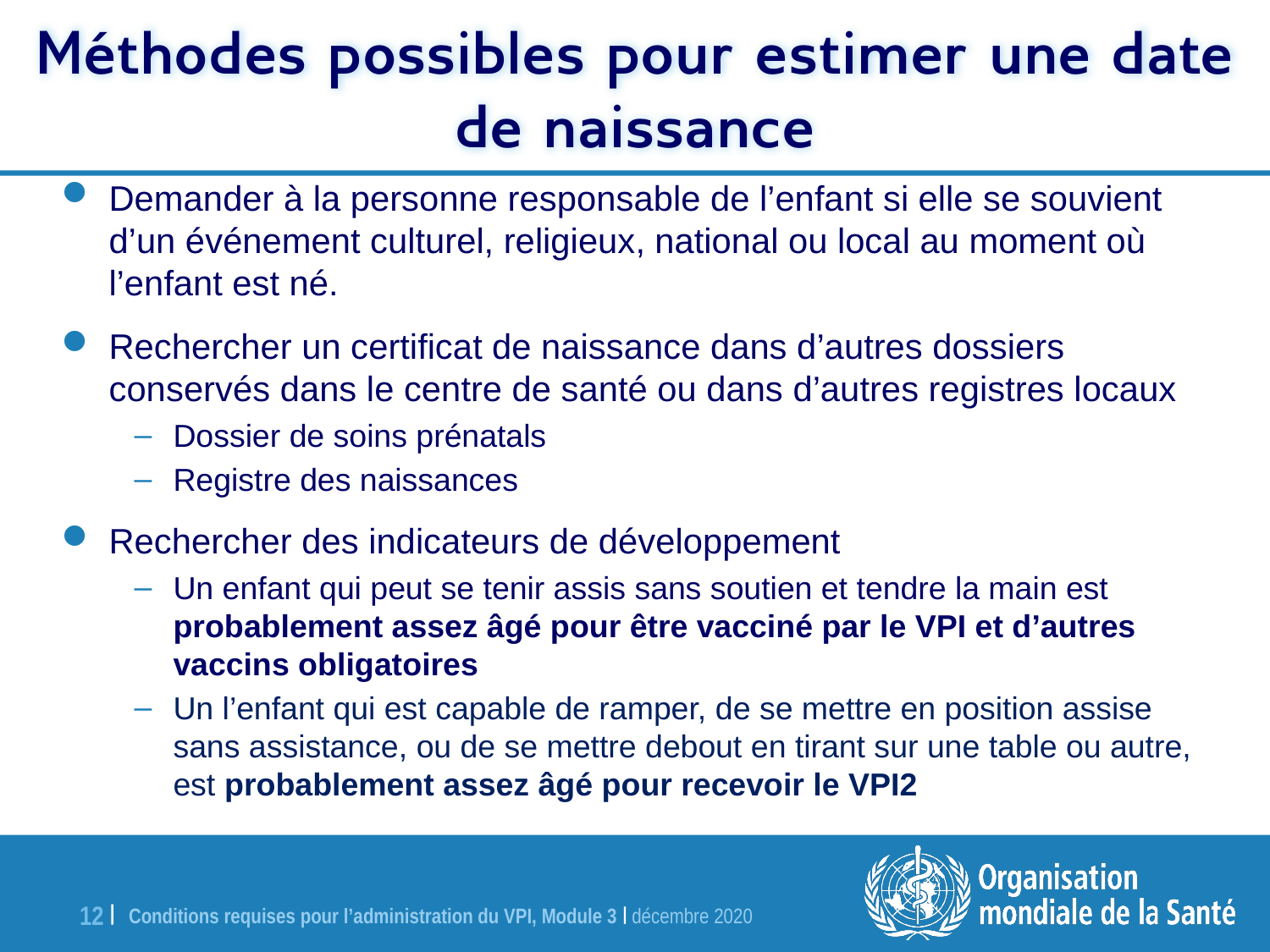

Méthodes possibles pour estimer une date de naissance
Demander à la personne responsable de l’enfant si elle se souvient d’un événement culturel, religieux, national ou local au moment où l’enfant est né.
Rechercher un certificat de naissance dans d’autres dossiers conservés dans le centre de santé ou dans d’autres registres locaux
Dossier de soins prénatals
Registre des naissances
Rechercher des indicateurs de développement
Un enfant qui peut se tenir assis sans soutien et tendre la main est probablement assez âgé pour être vacciné par le VPI et d’autres vaccins obligatoires
Un l’enfant qui est capable de ramper, de se mettre en position assise sans assistance, ou de se mettre debout en tirant sur une table ou autre, est probablement assez âgé pour recevoir le VPI2